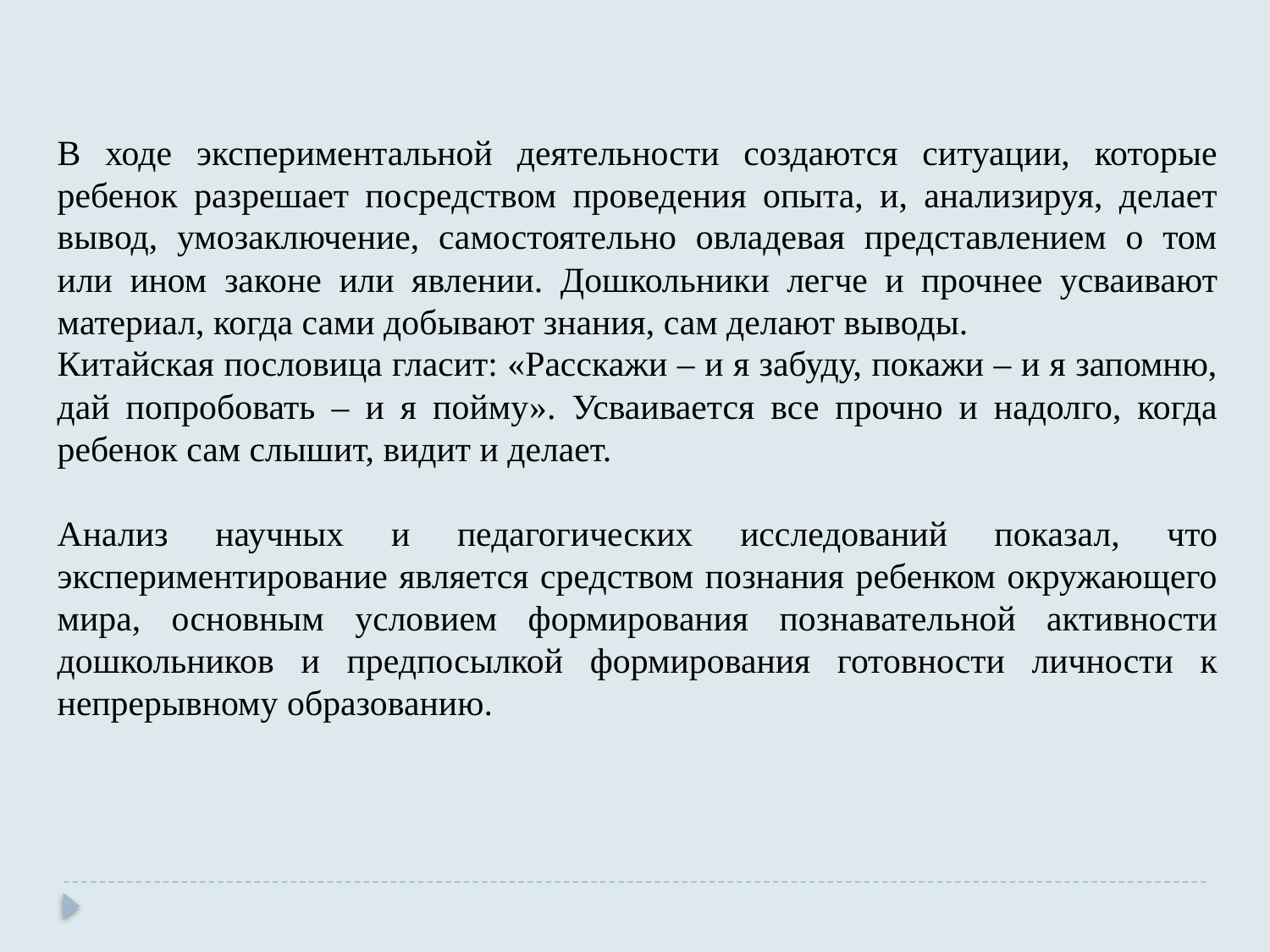

В ходе экспериментальной деятельности создаются ситуации, которые ребенок разрешает посредством проведения опыта, и, анализируя, делает вывод, умозаключение, самостоятельно овладевая представлением о том или ином законе или явлении. Дошкольники легче и прочнее усваивают материал, когда сами добывают знания, сам делают выводы.
Китайская пословица гласит: «Расскажи – и я забуду, покажи – и я запомню, дай попробовать – и я пойму». Усваивается все прочно и надолго, когда ребенок сам слышит, видит и делает.

Анализ научных и педагогических исследований показал, что экспериментирование является средством познания ребенком окружающего мира, основным условием формирования познавательной активности дошкольников и предпосылкой формирования готовности личности к непрерывному образованию.